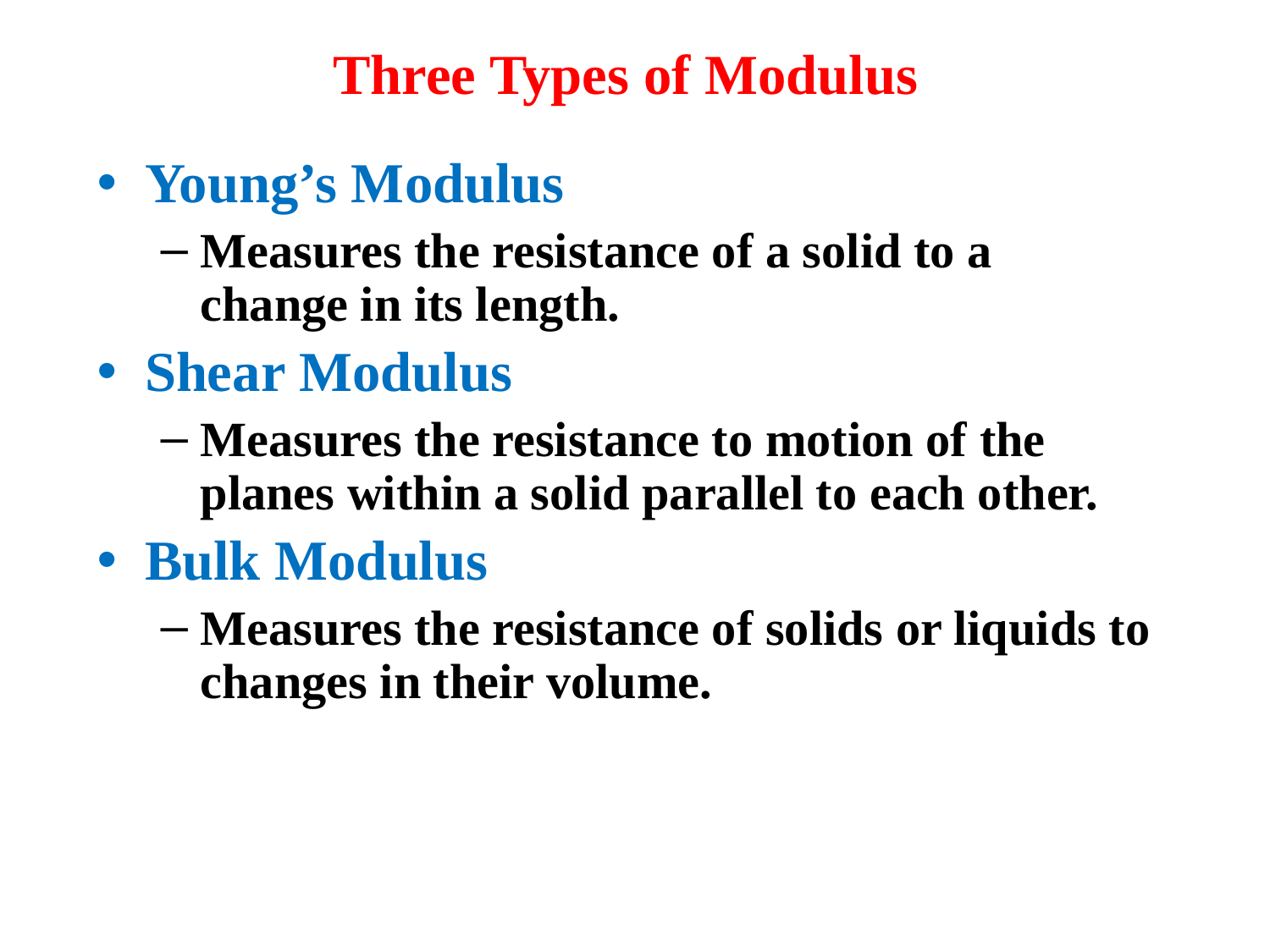

Three Types of Modulus
Young’s Modulus
Measures the resistance of a solid to a change in its length.
Shear Modulus
Measures the resistance to motion of the planes within a solid parallel to each other.
Bulk Modulus
Measures the resistance of solids or liquids to changes in their volume.